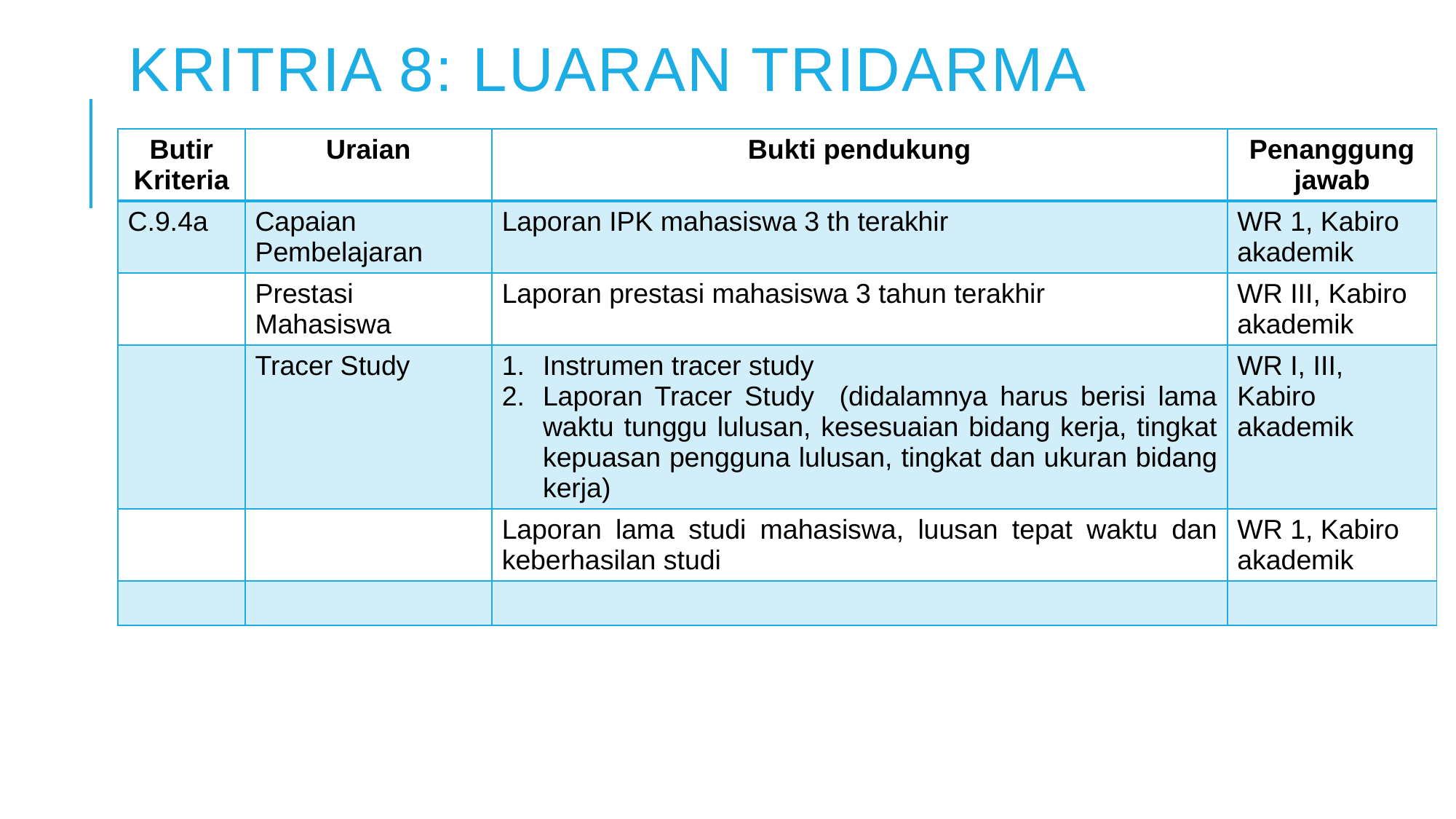

# Kritria 8: luaran tridarma
| Butir Kriteria | Uraian | Bukti pendukung | Penanggung jawab |
| --- | --- | --- | --- |
| C.9.4a | Capaian Pembelajaran | Laporan IPK mahasiswa 3 th terakhir | WR 1, Kabiro akademik |
|  | Prestasi Mahasiswa | Laporan prestasi mahasiswa 3 tahun terakhir | WR III, Kabiro akademik |
|  | Tracer Study | Instrumen tracer study Laporan Tracer Study (didalamnya harus berisi lama waktu tunggu lulusan, kesesuaian bidang kerja, tingkat kepuasan pengguna lulusan, tingkat dan ukuran bidang kerja) | WR I, III, Kabiro akademik |
|  |  | Laporan lama studi mahasiswa, luusan tepat waktu dan keberhasilan studi | WR 1, Kabiro akademik |
|  |  |  |  |